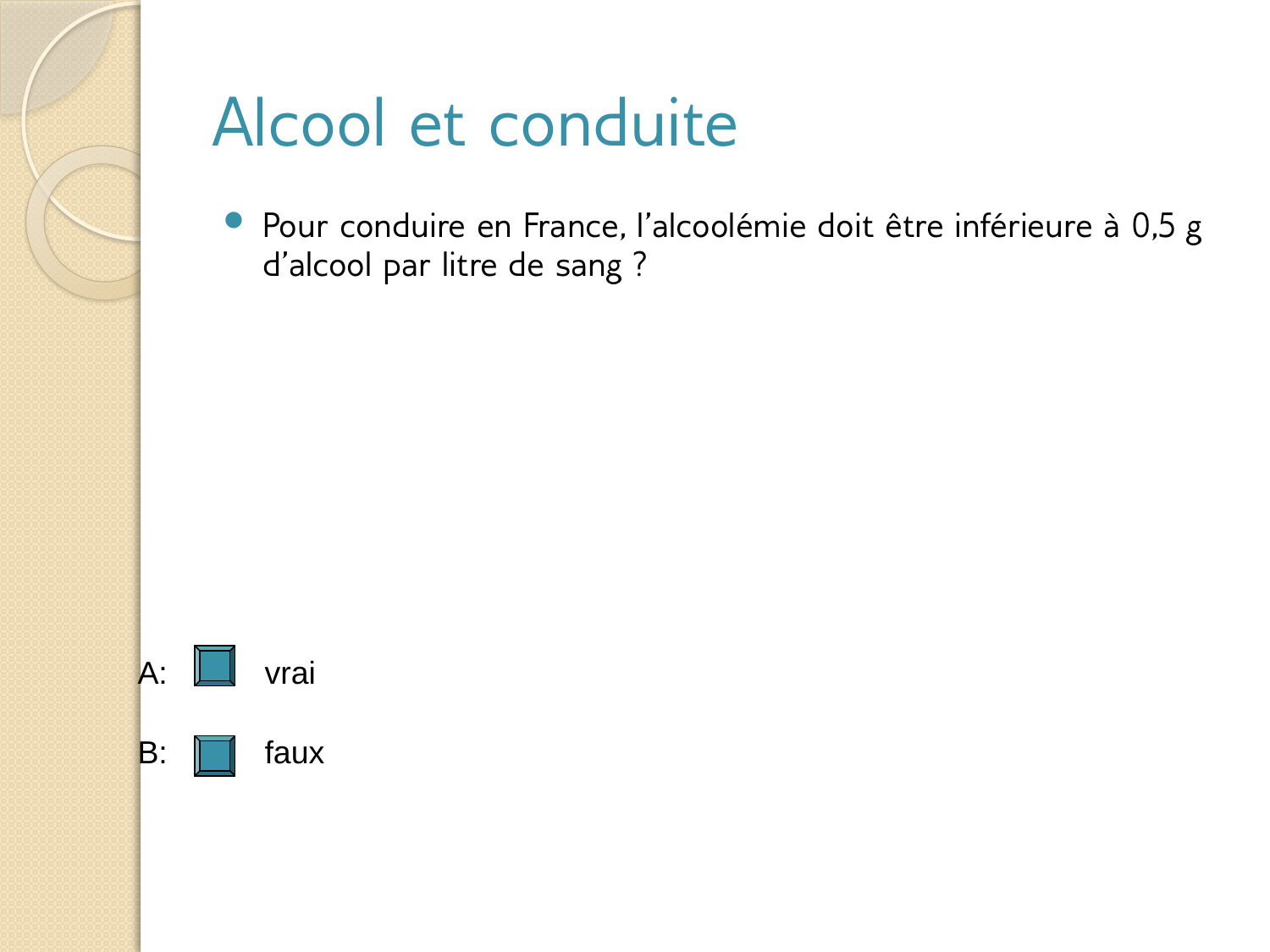

# Alcool et conduite
Pour conduire en France, l’alcoolémie doit être inférieure à 0,5 g d’alcool par litre de sang ?

A: 	vrai

B: 	faux